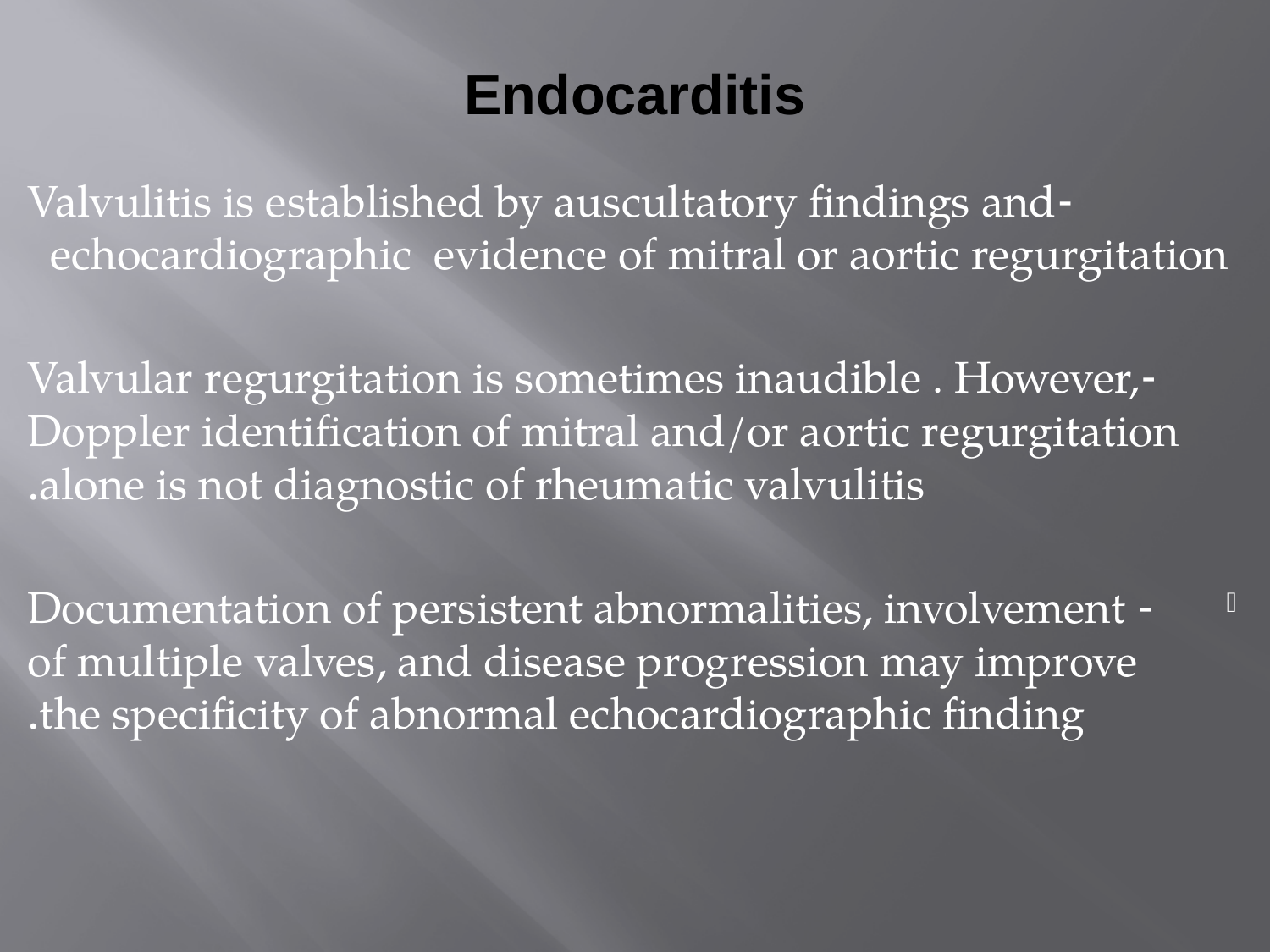

# Endocarditis
 -Valvulitis is established by auscultatory findings and echocardiographic  evidence of mitral or aortic regurgitation

 -Valvular regurgitation is sometimes inaudible . However, Doppler identification of mitral and/or aortic regurgitation alone is not diagnostic of rheumatic valvulitis.

- Documentation of persistent abnormalities, involvement of multiple valves, and disease progression may improve the specificity of abnormal echocardiographic finding.